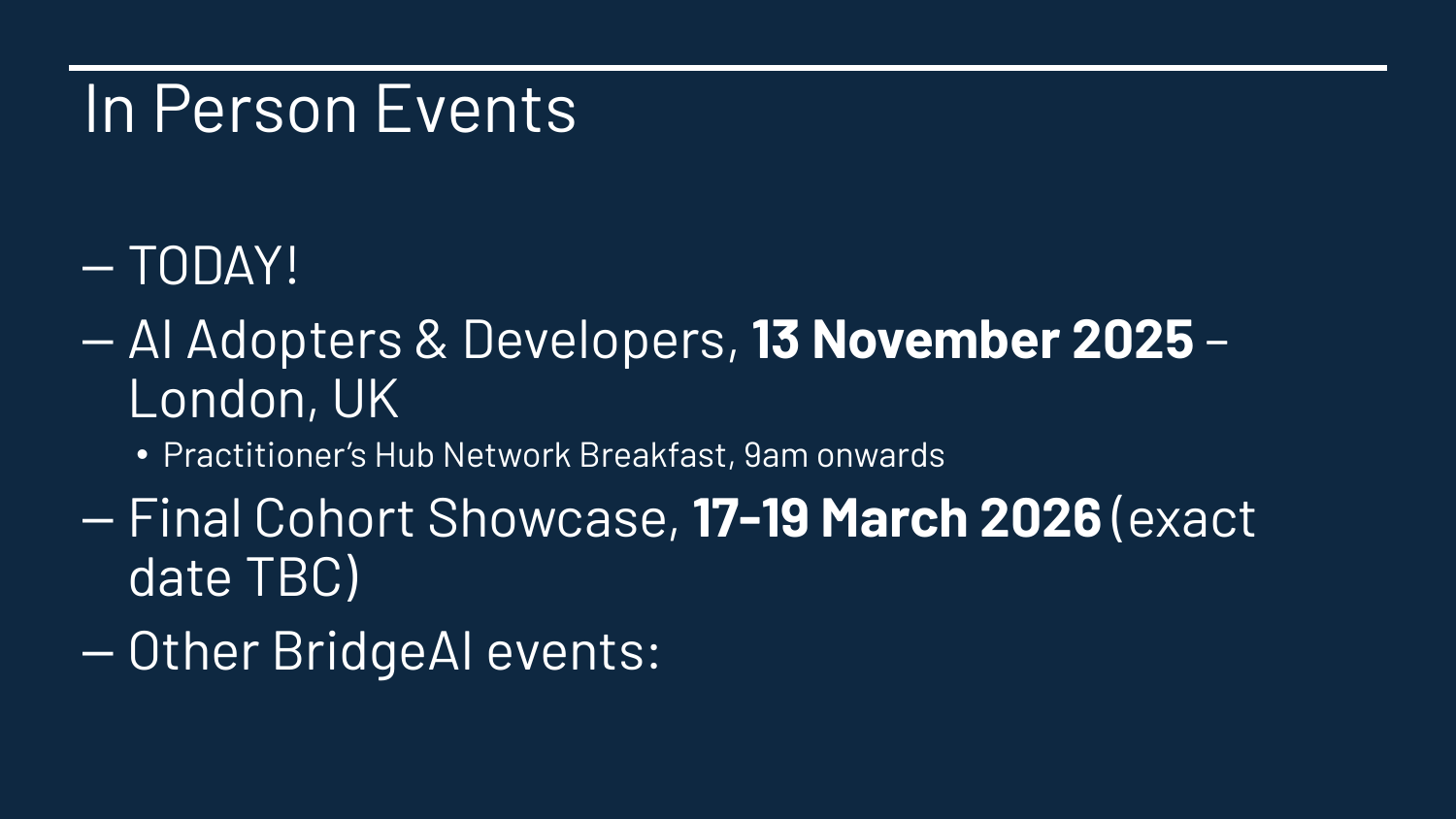

In Person Events

TODAY!
AI Adopters & Developers, 13 November 2025 – London, UK
Practitioner’s Hub Network Breakfast, 9am onwards
Final Cohort Showcase, 17-19 March 2026 (exact date TBC)
Other BridgeAI events: